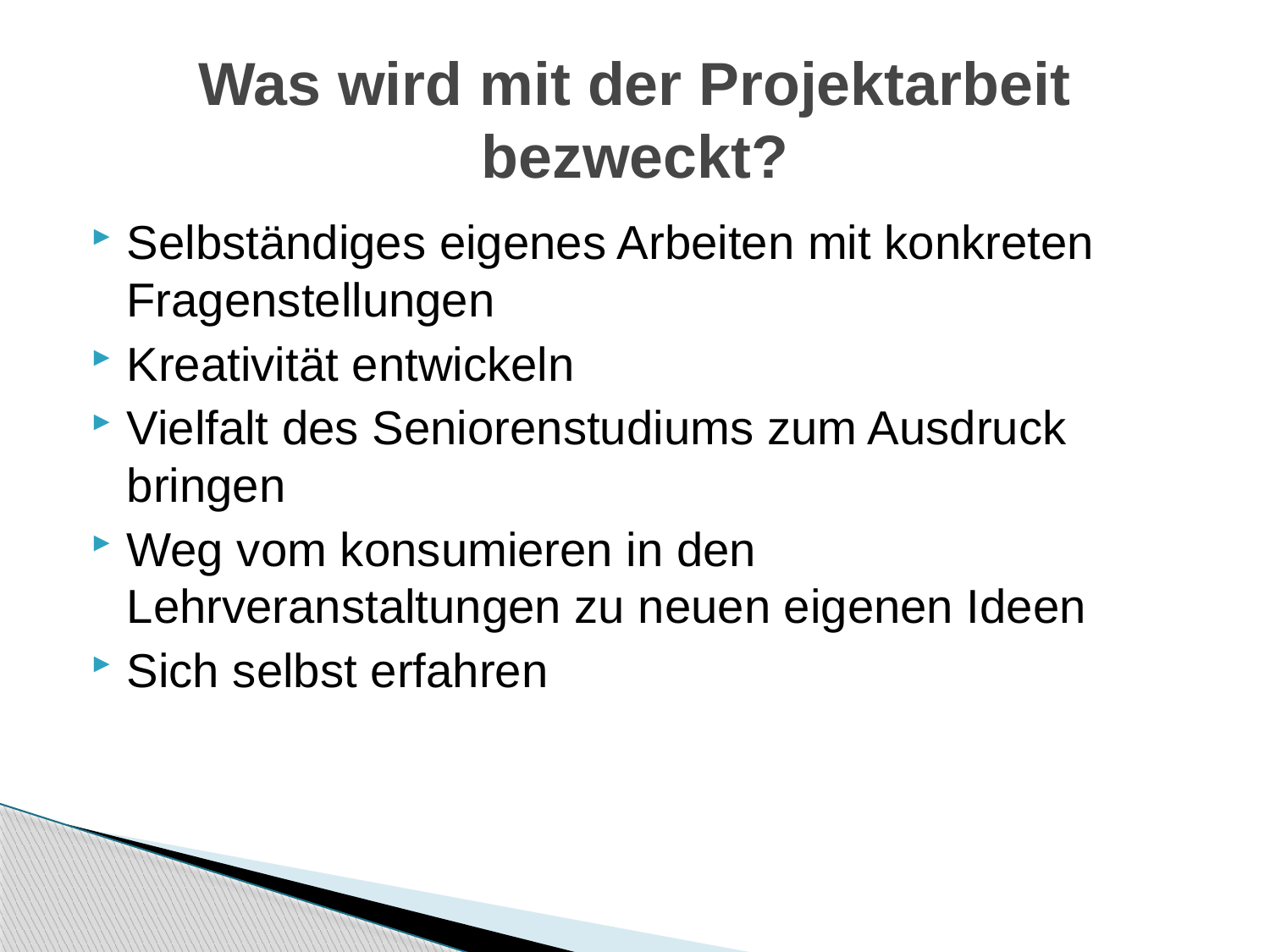

# Was wird mit der Projektarbeit bezweckt?
Selbständiges eigenes Arbeiten mit konkreten  Fragenstellungen
Kreativität entwickeln
Vielfalt des Seniorenstudiums zum Ausdruck bringen
Weg vom konsumieren in den Lehrveranstaltungen zu neuen eigenen Ideen
Sich selbst erfahren